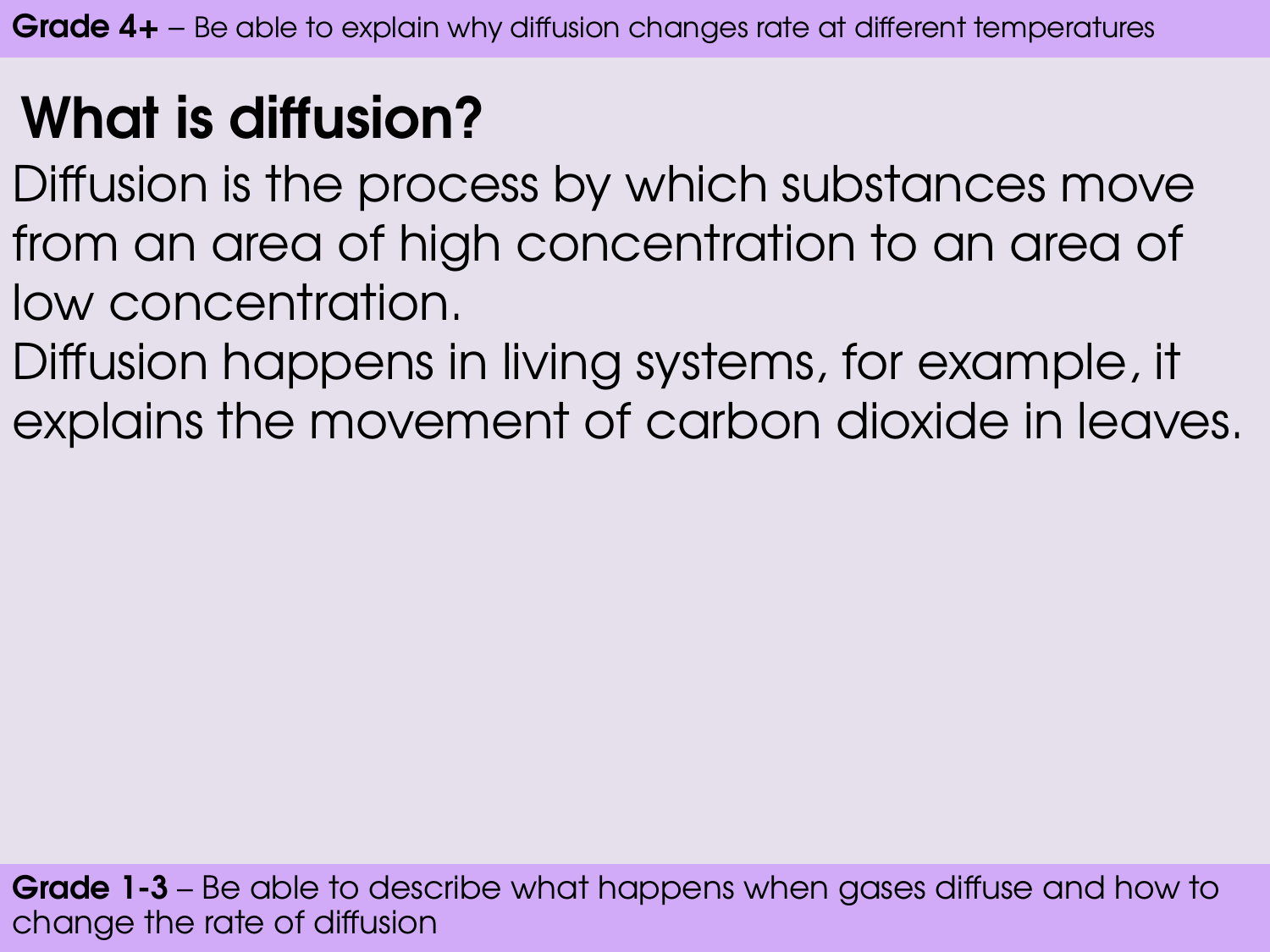

Grade 4+ – Be able to explain why diffusion changes rate at different temperatures

What is diffusion?

Diffusion is the process by which substances move from an area of high concentration to an area of low concentration.
Diffusion happens in living systems, for example, it explains the movement of carbon dioxide in leaves.

Grade 1-3 – Be able to describe what happens when gases diffuse and how to change the rate of diffusion